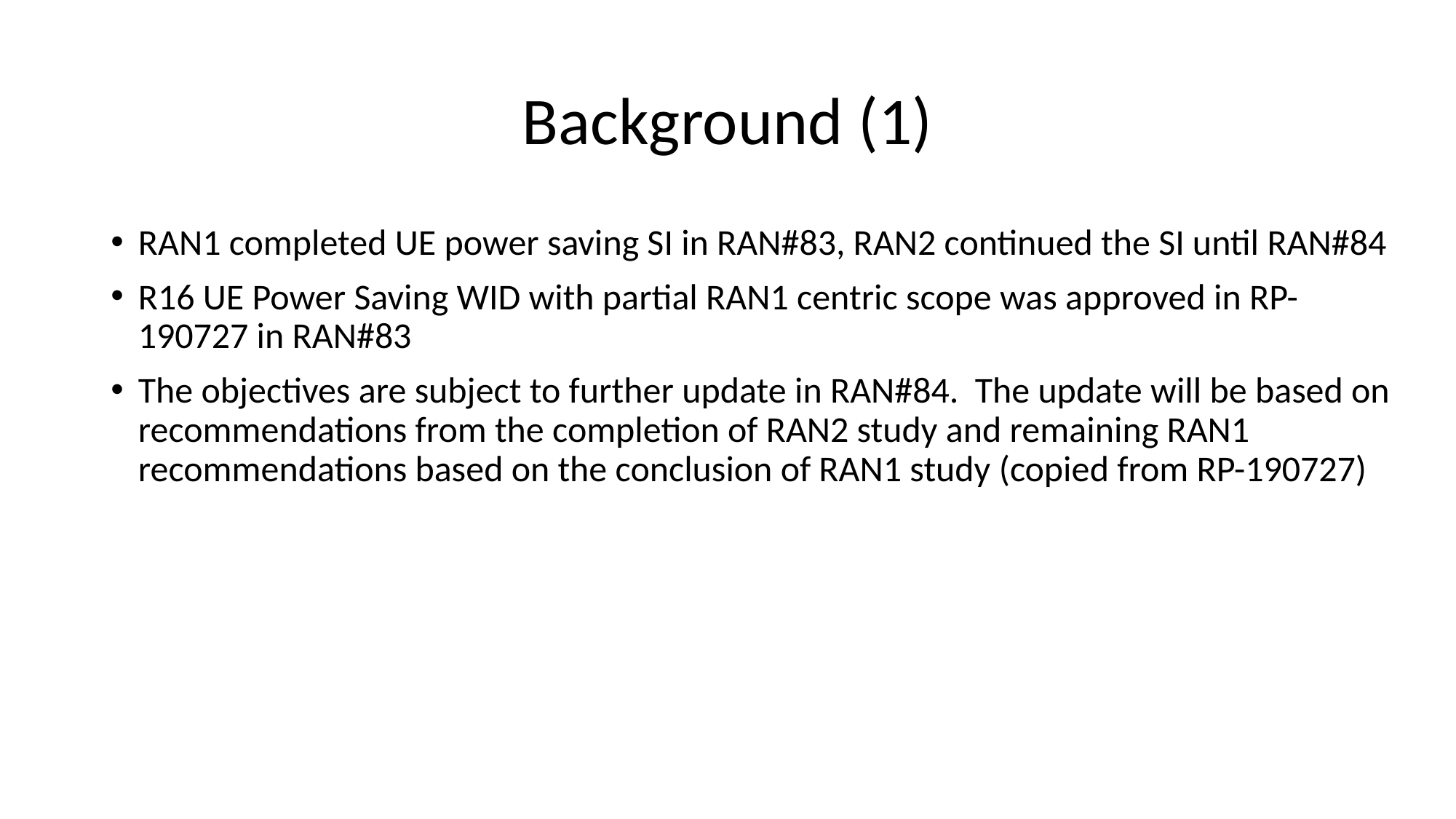

# Background (1)
RAN1 completed UE power saving SI in RAN#83, RAN2 continued the SI until RAN#84
R16 UE Power Saving WID with partial RAN1 centric scope was approved in RP-190727 in RAN#83
The objectives are subject to further update in RAN#84.  The update will be based on recommendations from the completion of RAN2 study and remaining RAN1 recommendations based on the conclusion of RAN1 study (copied from RP-190727)